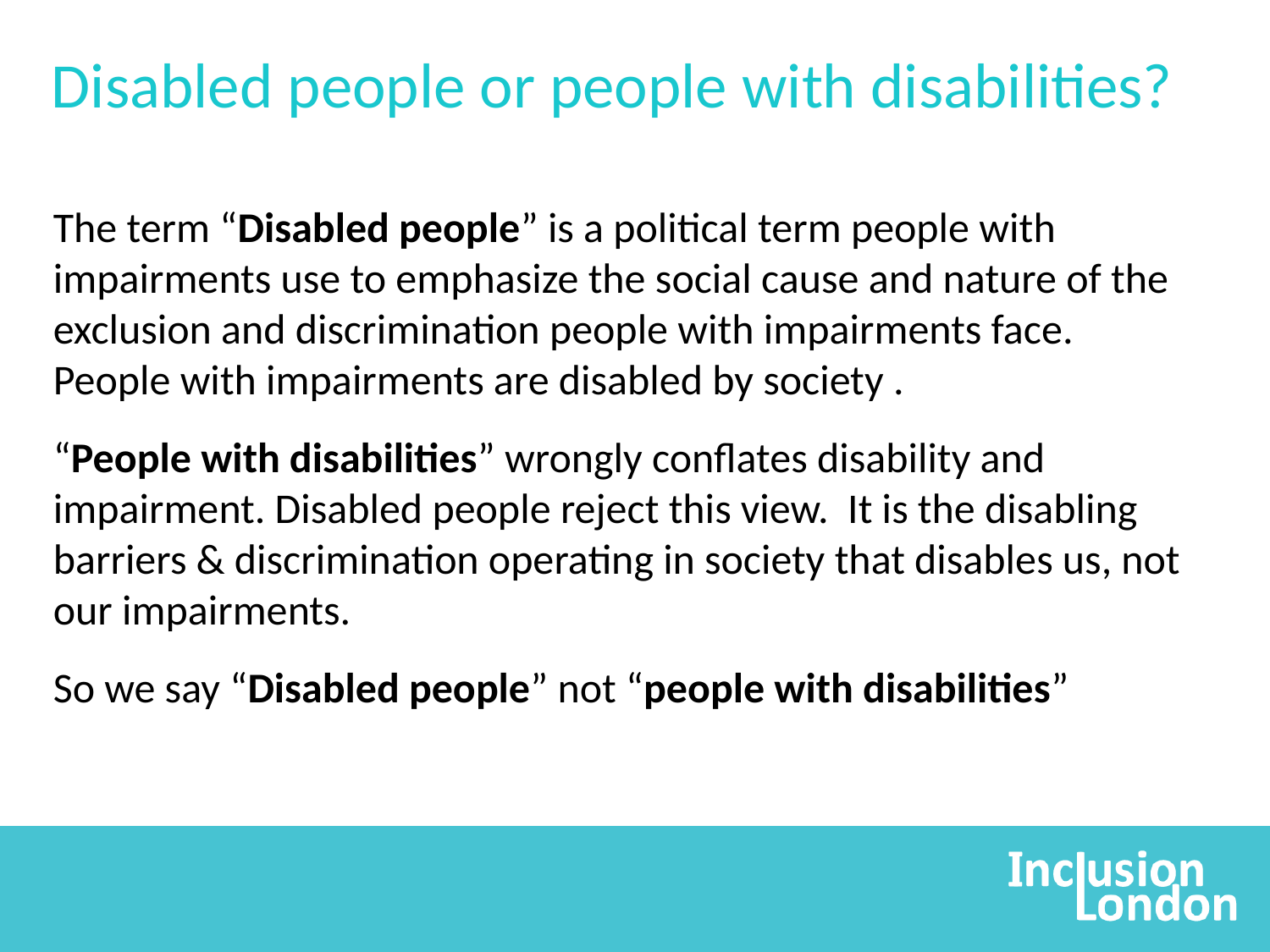

Disabled people or people with disabilities?
The term “Disabled people” is a political term people with impairments use to emphasize the social cause and nature of the exclusion and discrimination people with impairments face. People with impairments are disabled by society .
“People with disabilities” wrongly conflates disability and impairment. Disabled people reject this view.  It is the disabling barriers & discrimination operating in society that disables us, not our impairments.
So we say “Disabled people” not “people with disabilities”